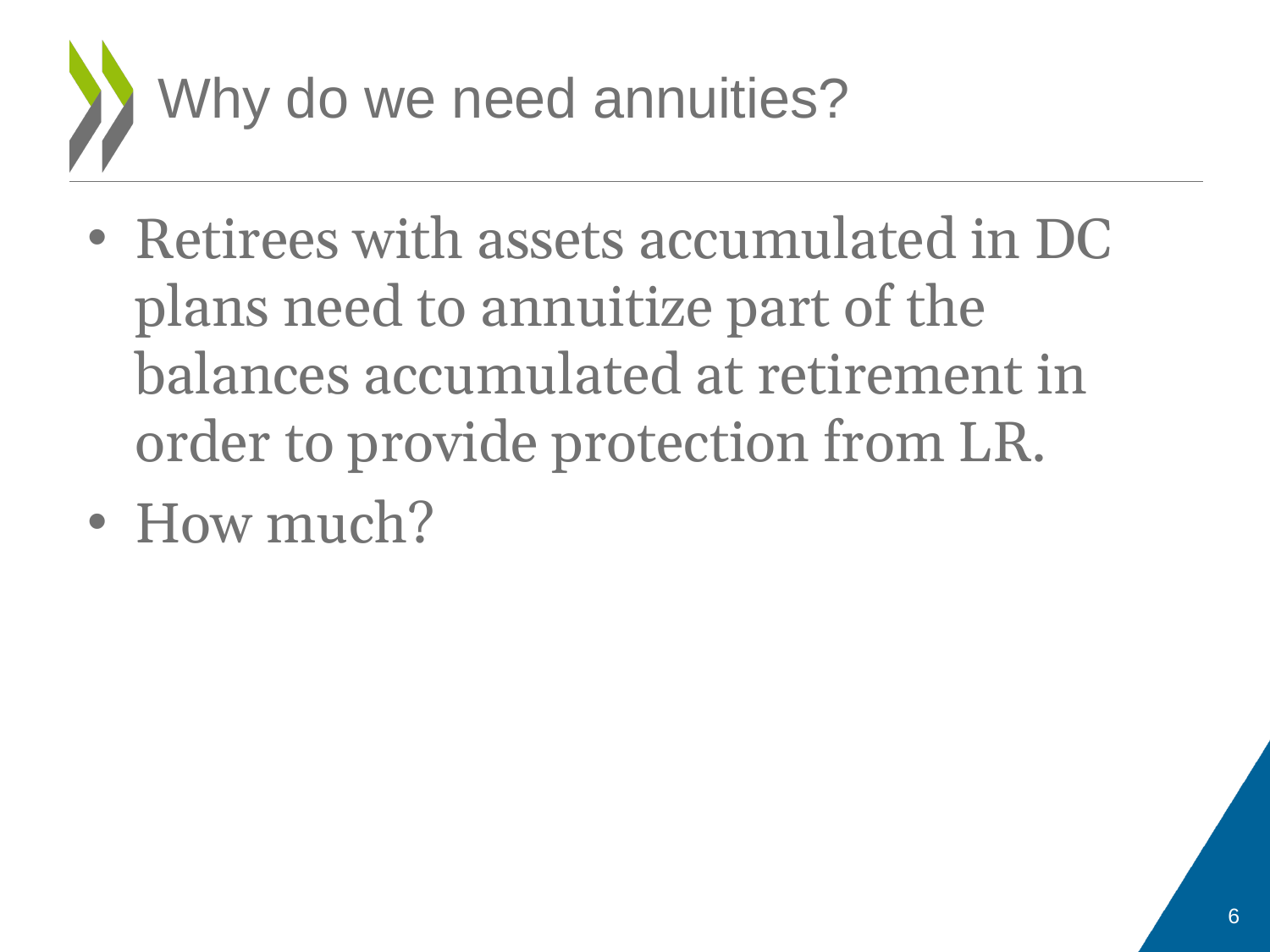

# Why do we need annuities?
Retirees with assets accumulated in DC plans need to annuitize part of the balances accumulated at retirement in order to provide protection from LR.
How much?

6